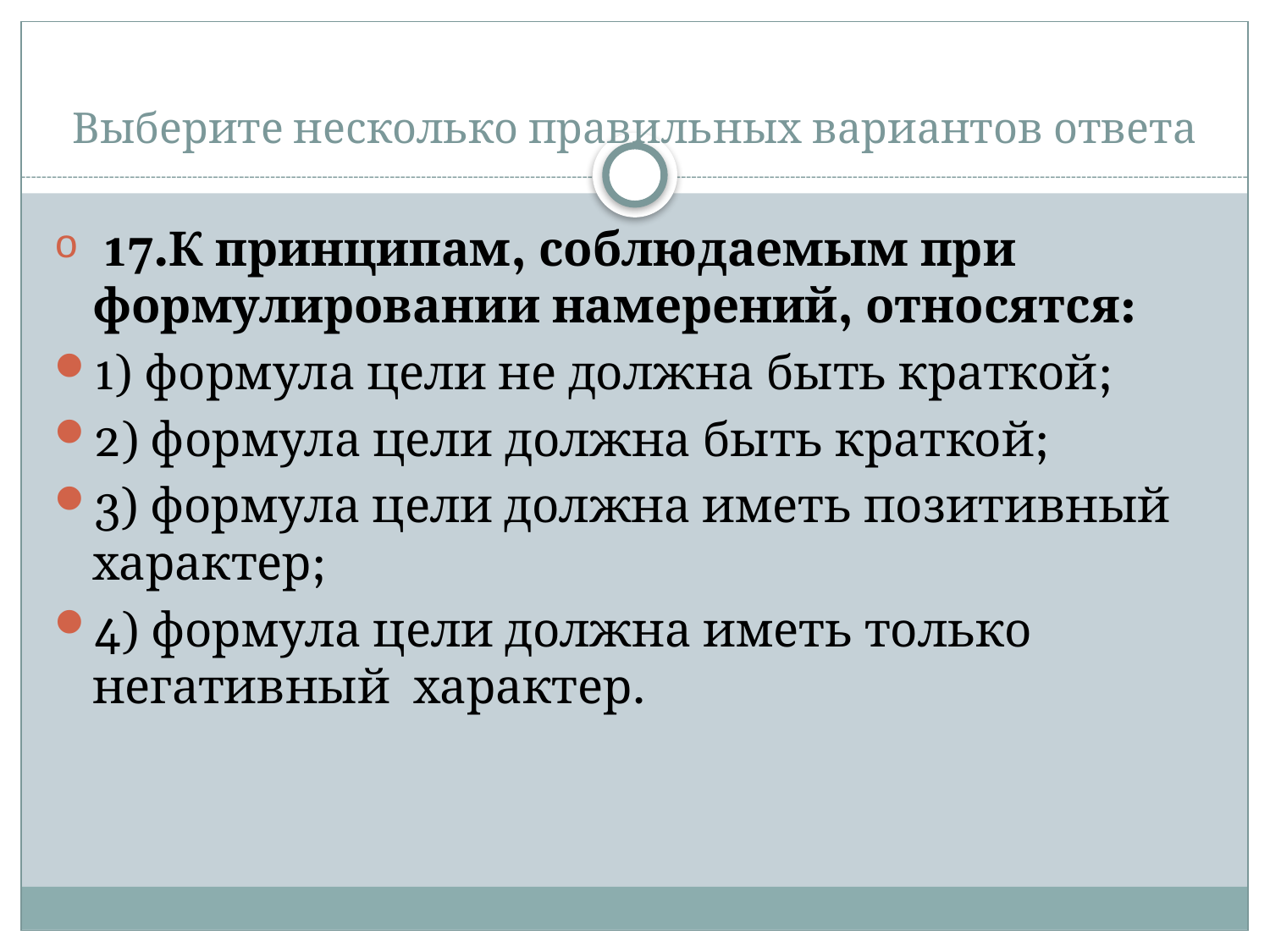

# Выберите несколько правильных вариантов ответа
 17.К принципам, соблюдаемым при формулировании намерений, относятся:
1) формула цели не должна быть краткой;
2) формула цели должна быть краткой;
3) формула цели должна иметь позитивный характер;
4) формула цели должна иметь только негативный  характер.